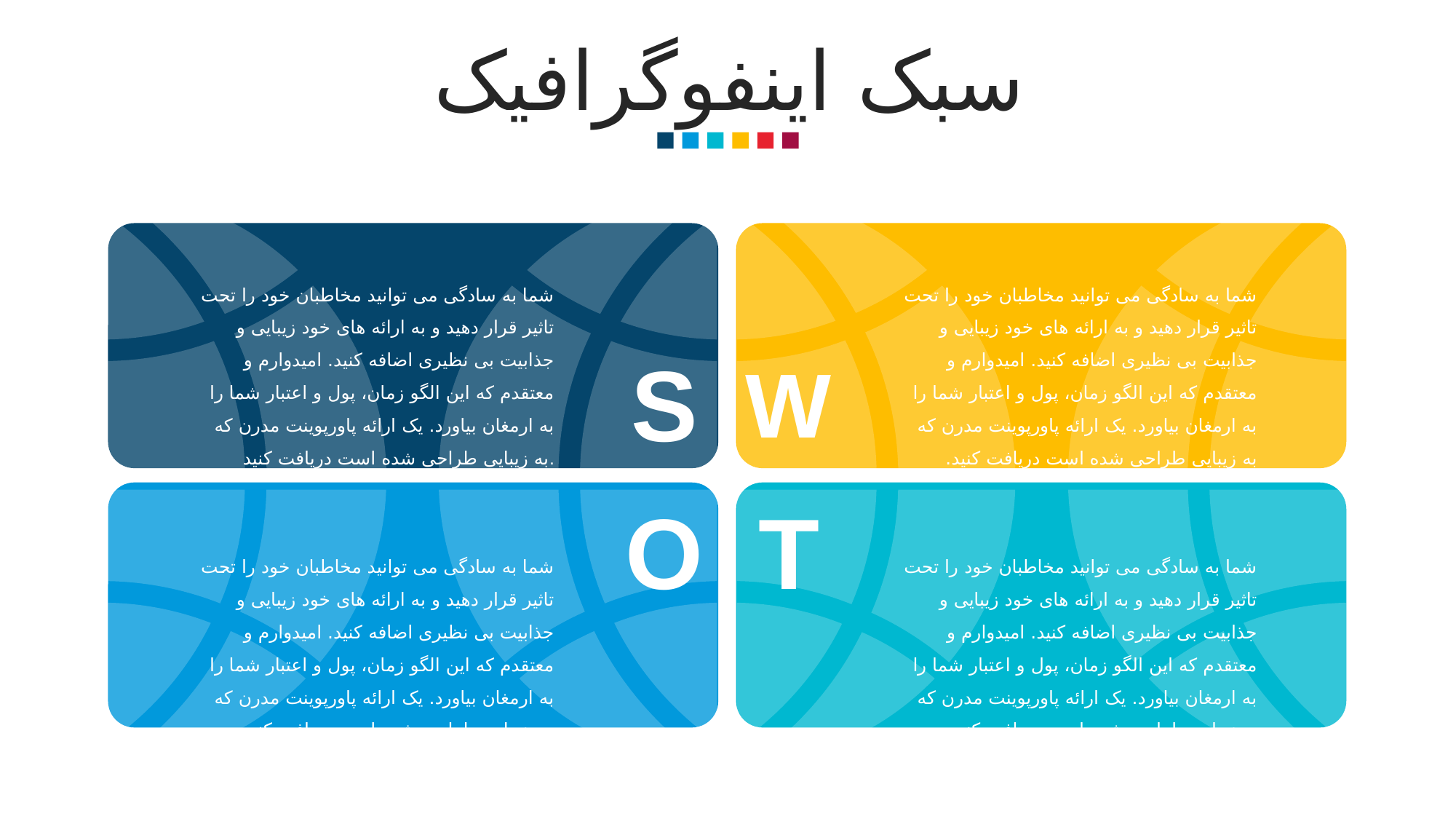

سبک اینفوگرافیک

شما به سادگی می توانید مخاطبان خود را تحت تاثیر قرار دهید و به ارائه های خود زیبایی و جذابیت بی نظیری اضافه کنید. امیدوارم و معتقدم که این الگو زمان، پول و اعتبار شما را به ارمغان بیاورد. یک ارائه پاورپوینت مدرن که به زیبایی طراحی شده است دریافت کنید.
شما به سادگی می توانید مخاطبان خود را تحت تاثیر قرار دهید و به ارائه های خود زیبایی و جذابیت بی نظیری اضافه کنید. امیدوارم و معتقدم که این الگو زمان، پول و اعتبار شما را به ارمغان بیاورد. یک ارائه پاورپوینت مدرن که به زیبایی طراحی شده است دریافت کنید.
S
W

O
T
شما به سادگی می توانید مخاطبان خود را تحت تاثیر قرار دهید و به ارائه های خود زیبایی و جذابیت بی نظیری اضافه کنید. امیدوارم و معتقدم که این الگو زمان، پول و اعتبار شما را به ارمغان بیاورد. یک ارائه پاورپوینت مدرن که به زیبایی طراحی شده است دریافت کنید.
شما به سادگی می توانید مخاطبان خود را تحت تاثیر قرار دهید و به ارائه های خود زیبایی و جذابیت بی نظیری اضافه کنید. امیدوارم و معتقدم که این الگو زمان، پول و اعتبار شما را به ارمغان بیاورد. یک ارائه پاورپوینت مدرن که به زیبایی طراحی شده است دریافت کنید.